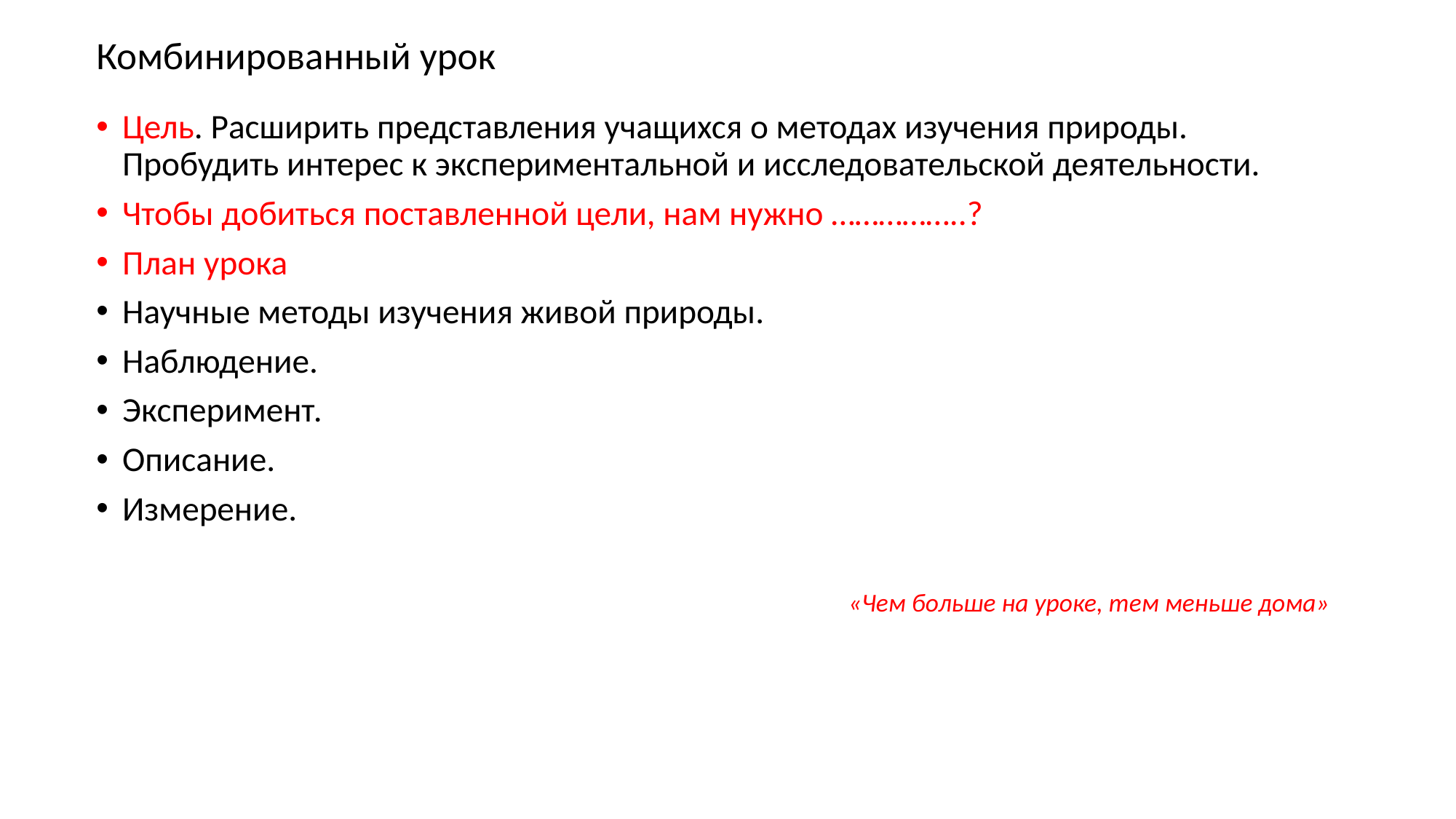

# Комбинированный урок
Цель. Расширить представления учащихся о методах изучения природы. Пробудить интерес к экспериментальной и исследовательской деятельности.
Чтобы добиться поставленной цели, нам нужно ……………..?
План урока
Научные методы изучения живой природы.
Наблюдение.
Эксперимент.
Описание.
Измерение.

«Чем больше на уроке, тем меньше дома»